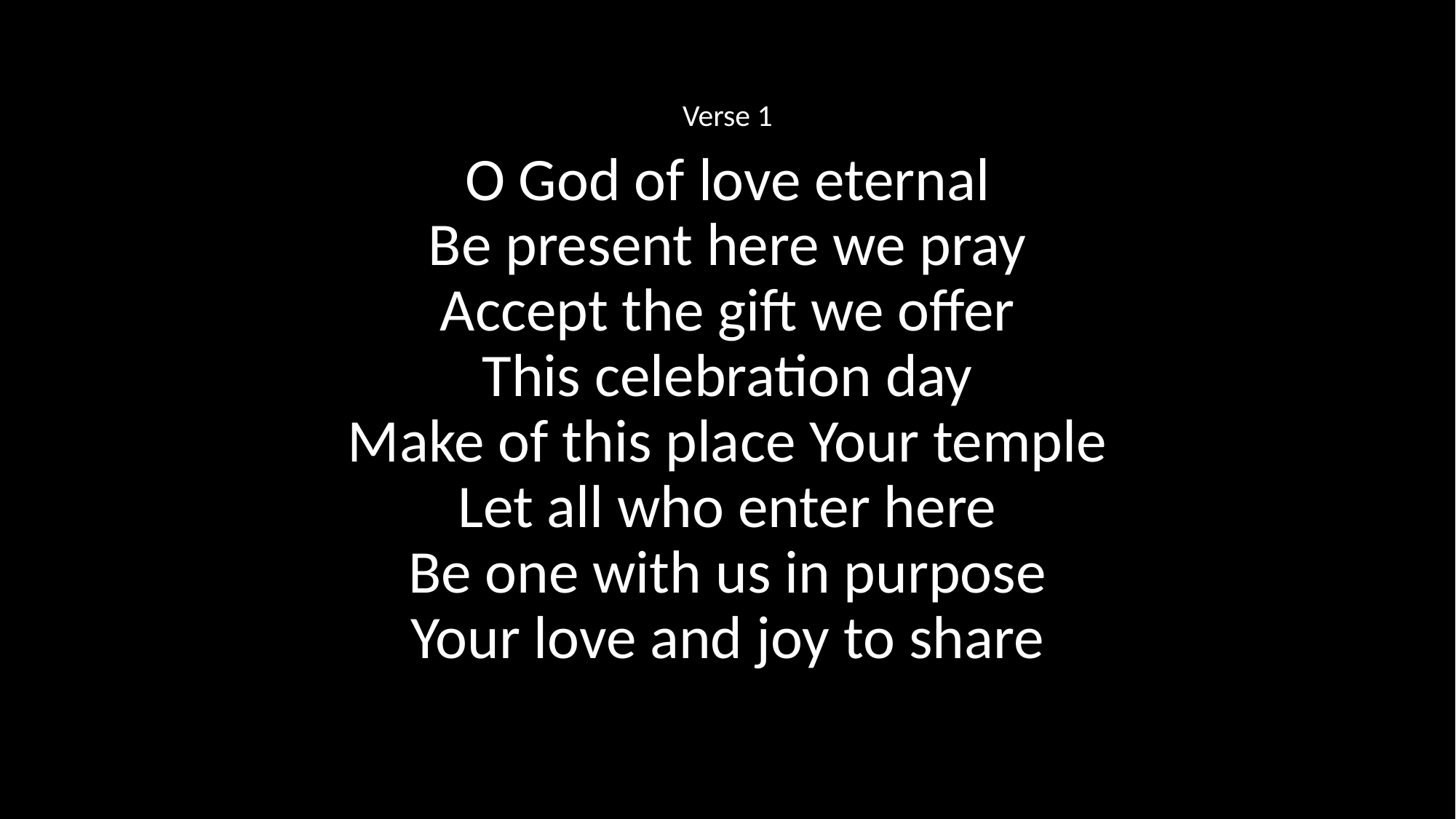

Verse 1
O God of love eternal
Be present here we pray
Accept the gift we offer
This celebration day
Make of this place Your temple
Let all who enter here
Be one with us in purpose
Your love and joy to share